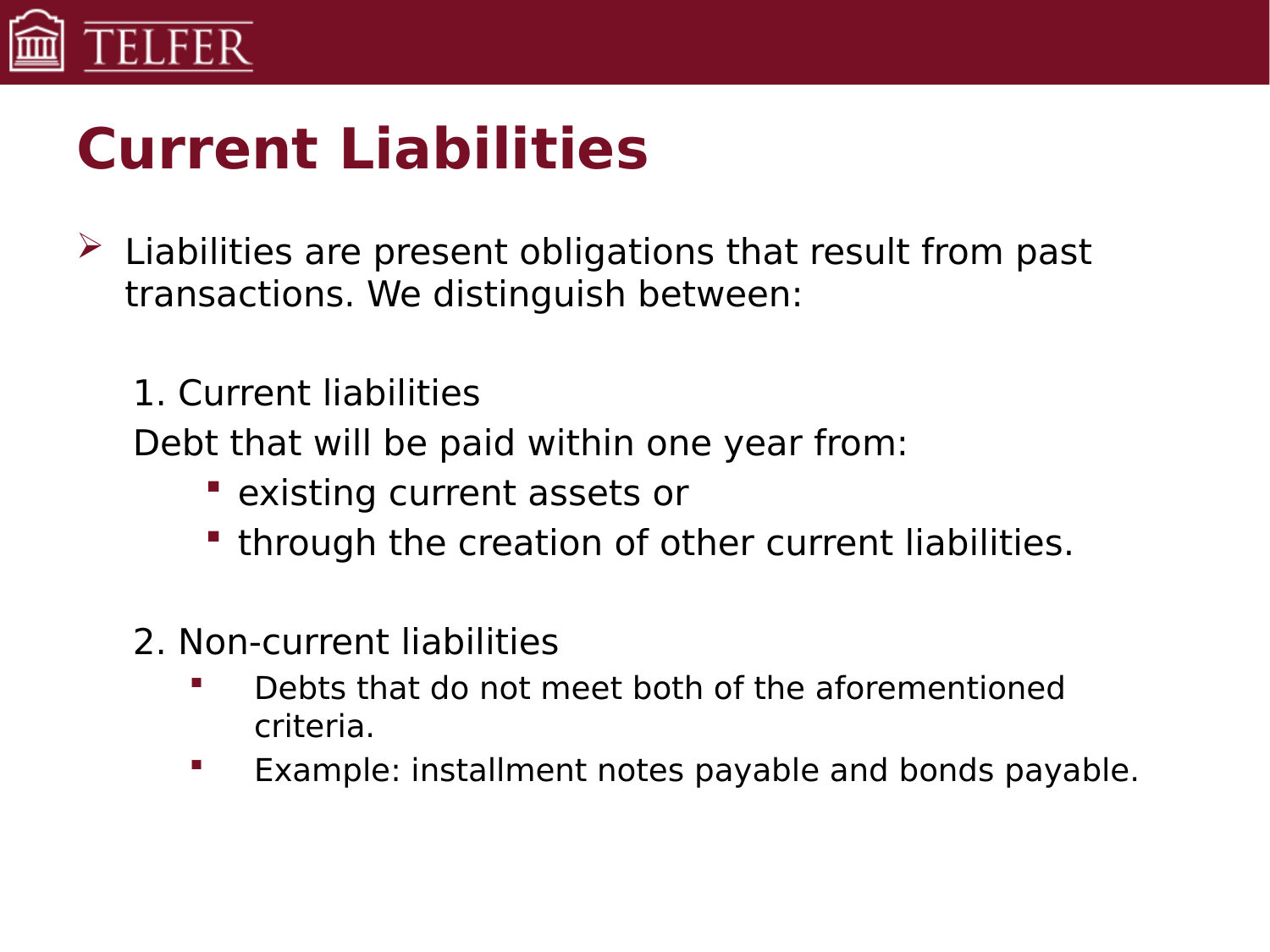

# Current Liabilities
Liabilities are present obligations that result from past transactions. We distinguish between:

1. Current liabilities
Debt that will be paid within one year from:
existing current assets or
through the creation of other current liabilities.

2. Non-current liabilities
Debts that do not meet both of the aforementioned criteria.
Example: installment notes payable and bonds payable.